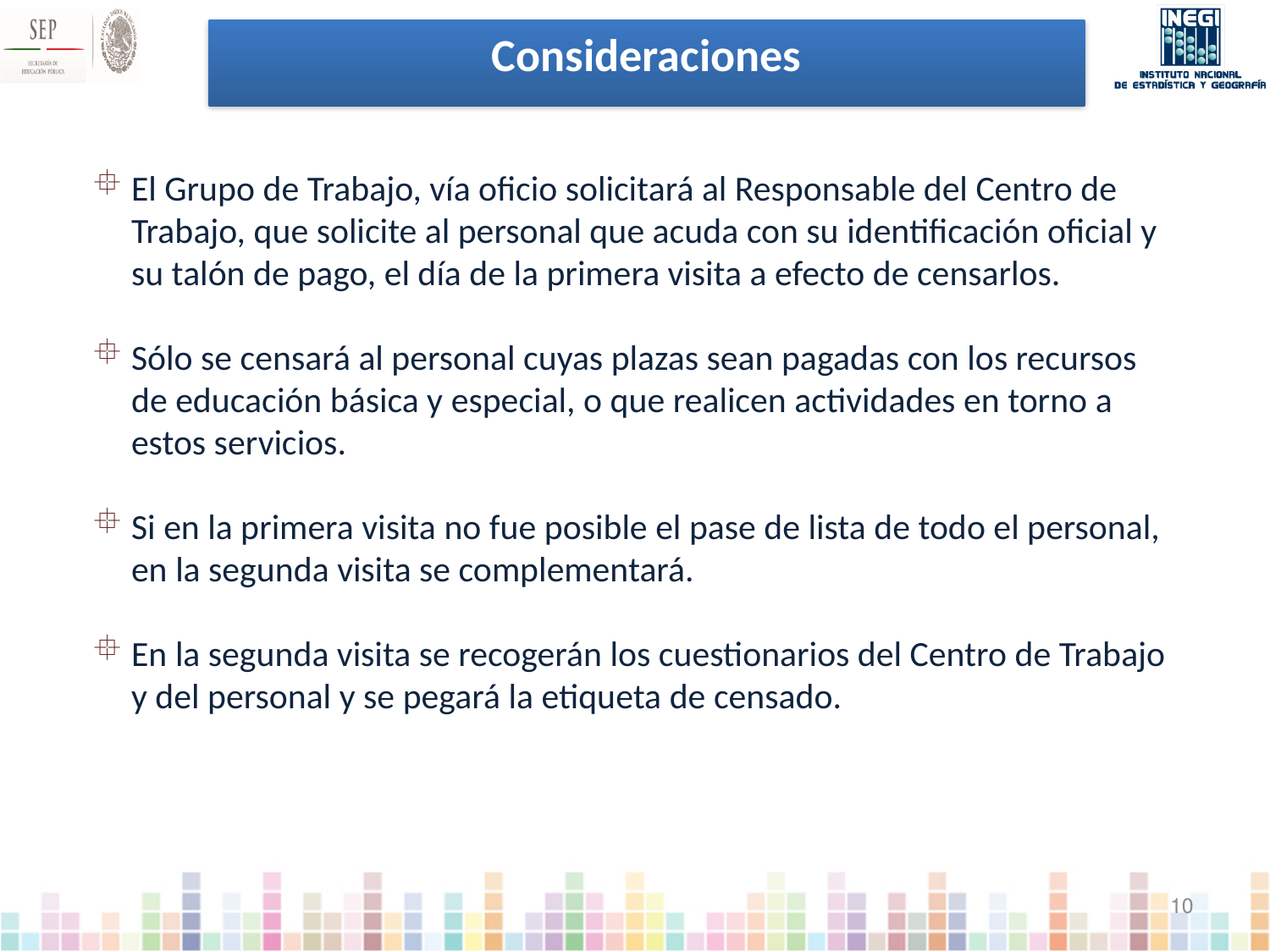

Consideraciones
El Grupo de Trabajo, vía oficio solicitará al Responsable del Centro de Trabajo, que solicite al personal que acuda con su identificación oficial y su talón de pago, el día de la primera visita a efecto de censarlos.

Sólo se censará al personal cuyas plazas sean pagadas con los recursos de educación básica y especial, o que realicen actividades en torno a estos servicios.

Si en la primera visita no fue posible el pase de lista de todo el personal, en la segunda visita se complementará.

En la segunda visita se recogerán los cuestionarios del Centro de Trabajo y del personal y se pegará la etiqueta de censado.

10